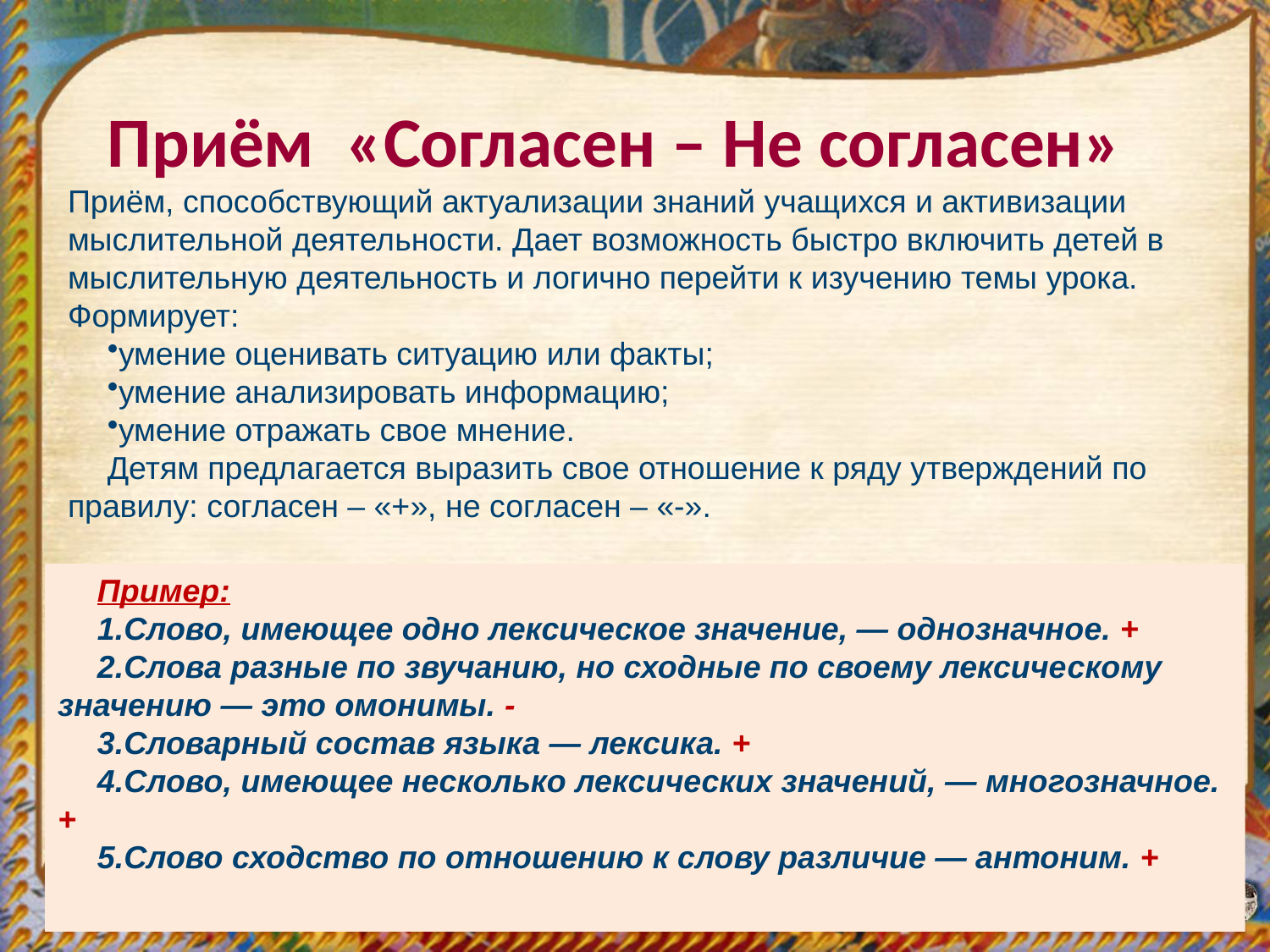

Приём  «Согласен – Не согласен» Приём, способствующий актуализации знаний учащихся и активизации мыслительной деятельности. Дает возможность быстро включить детей в мыслительную деятельность и логично перейти к изучению темы урока.
Формирует:
умение оценивать ситуацию или факты;
умение анализировать информацию;
умение отражать свое мнение.
Детям предлагается выразить свое отношение к ряду утверждений по правилу: согласен – «+», не согласен – «-».

Пример:
Слово, имеющее одно лексическое значение, — однозначное. +
Слова разные по звучанию, но сходные по своему лексиче­скому значению — это омонимы. -
Словарный состав языка — лексика. +
Слово, имеющее несколько лексических значений, — мно­гозначное. +
Слово сходство по отношению к слову различие — антоним. +